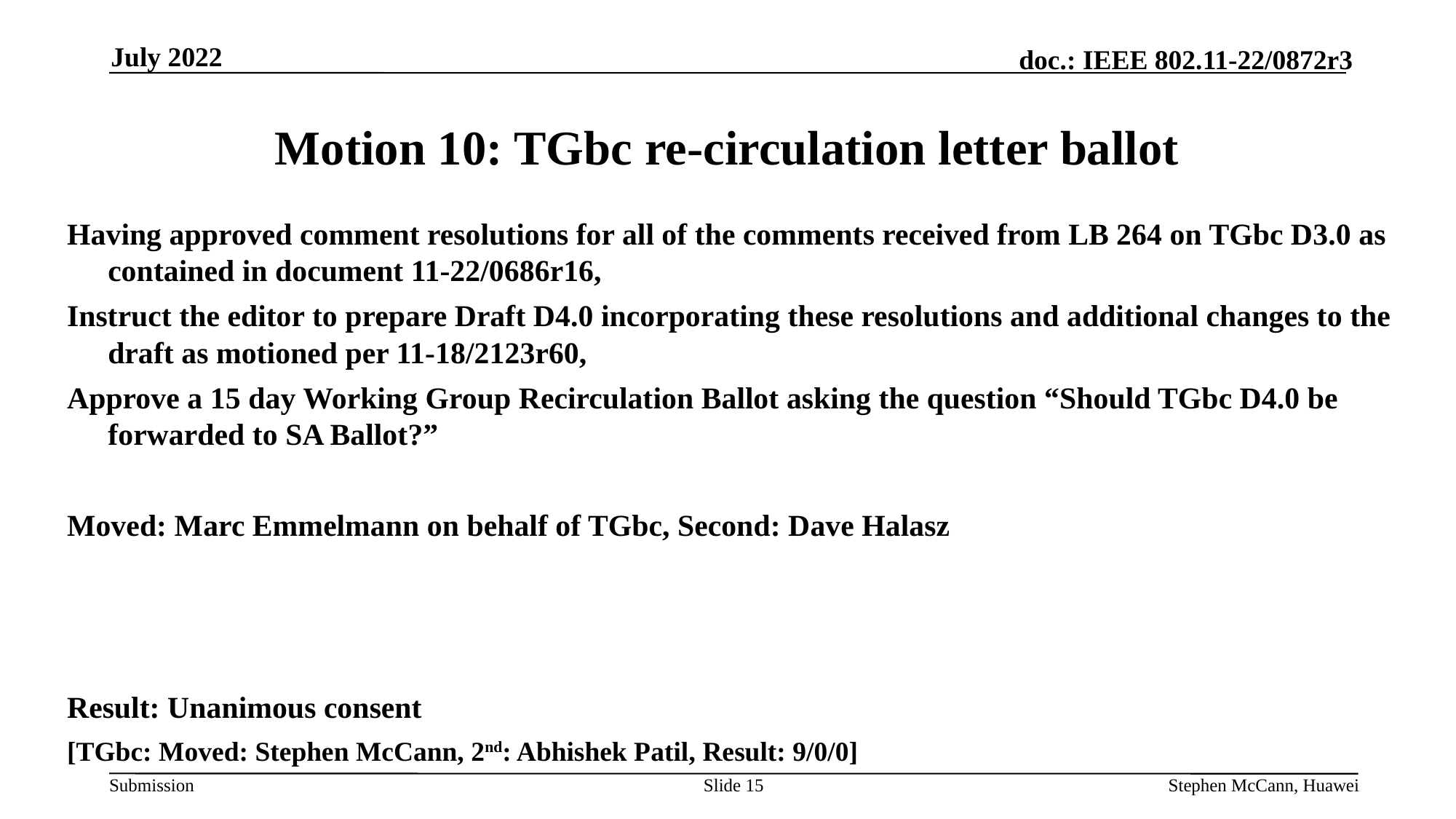

July 2022
# Motion 10: TGbc re-circulation letter ballot
Having approved comment resolutions for all of the comments received from LB 264 on TGbc D3.0 as contained in document 11-22/0686r16,
Instruct the editor to prepare Draft D4.0 incorporating these resolutions and additional changes to the draft as motioned per 11-18/2123r60,
Approve a 15 day Working Group Recirculation Ballot asking the question “Should TGbc D4.0 be forwarded to SA Ballot?”

Moved: Marc Emmelmann on behalf of TGbc, Second: Dave Halasz

Result: Unanimous consent
[TGbc: Moved: Stephen McCann, 2nd: Abhishek Patil, Result: 9/0/0]
Slide 15
Stephen McCann, Huawei